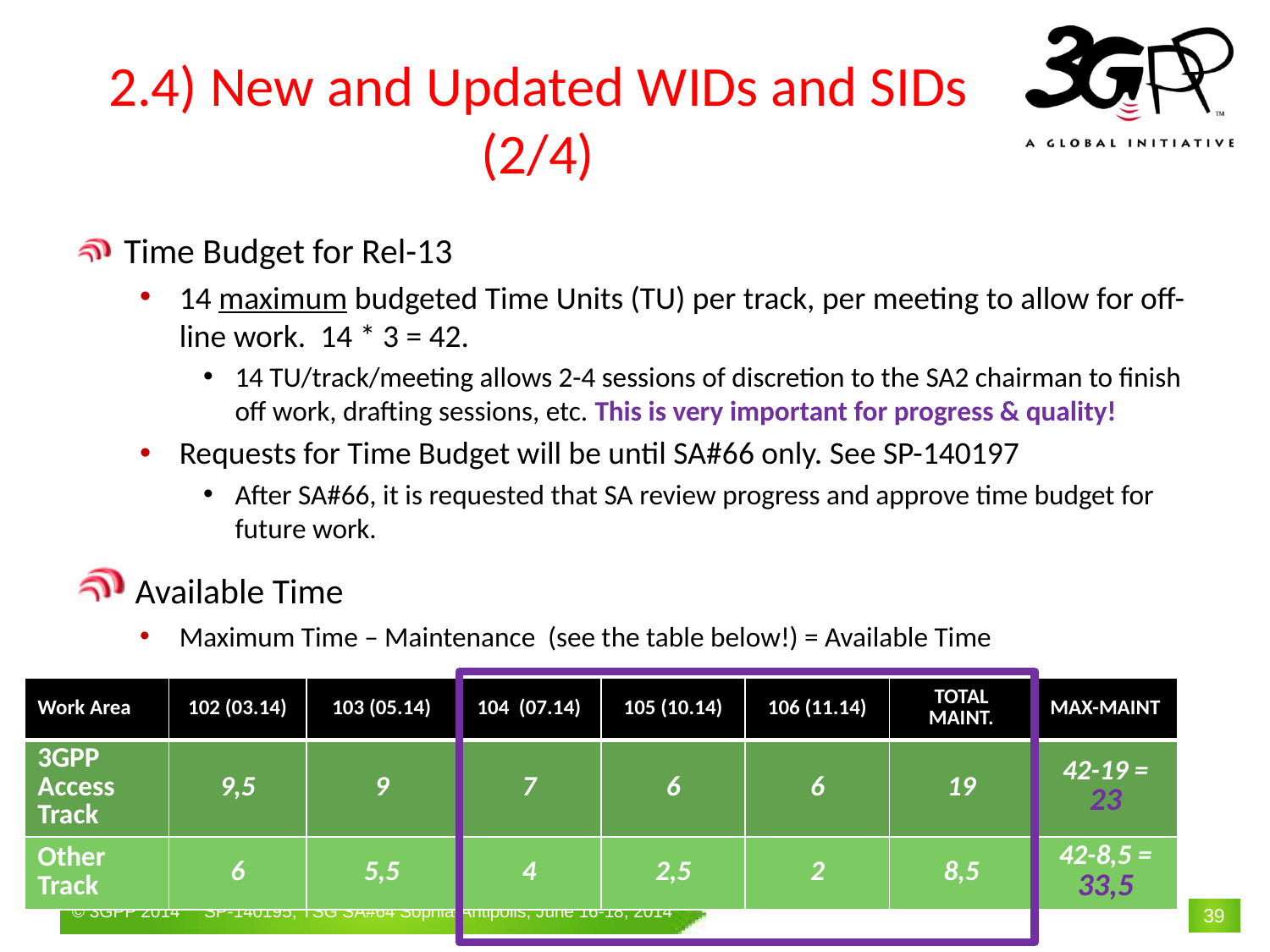

# 2.4) New and Updated WIDs and SIDs (2/4)
Time Budget for Rel-13
14 maximum budgeted Time Units (TU) per track, per meeting to allow for off-line work.  14 * 3 = 42.
14 TU/track/meeting allows 2-4 sessions of discretion to the SA2 chairman to finish off work, drafting sessions, etc. This is very important for progress & quality!
Requests for Time Budget will be until SA#66 only. See SP-140197
After SA#66, it is requested that SA review progress and approve time budget for future work.
 Available Time
Maximum Time – Maintenance  (see the table below!) = Available Time

| Work Area | 102 (03.14) | 103 (05.14) | 104 (07.14) | 105 (10.14) | 106 (11.14) | TOTAL MAINT. | MAX-MAINT |
| --- | --- | --- | --- | --- | --- | --- | --- |
| 3GPP Access Track | 9,5 | 9 | 7 | 6 | 6 | 19 | 42-19 = 23 |
| Other Track | 6 | 5,5 | 4 | 2,5 | 2 | 8,5 | 42-8,5 = 33,5 |